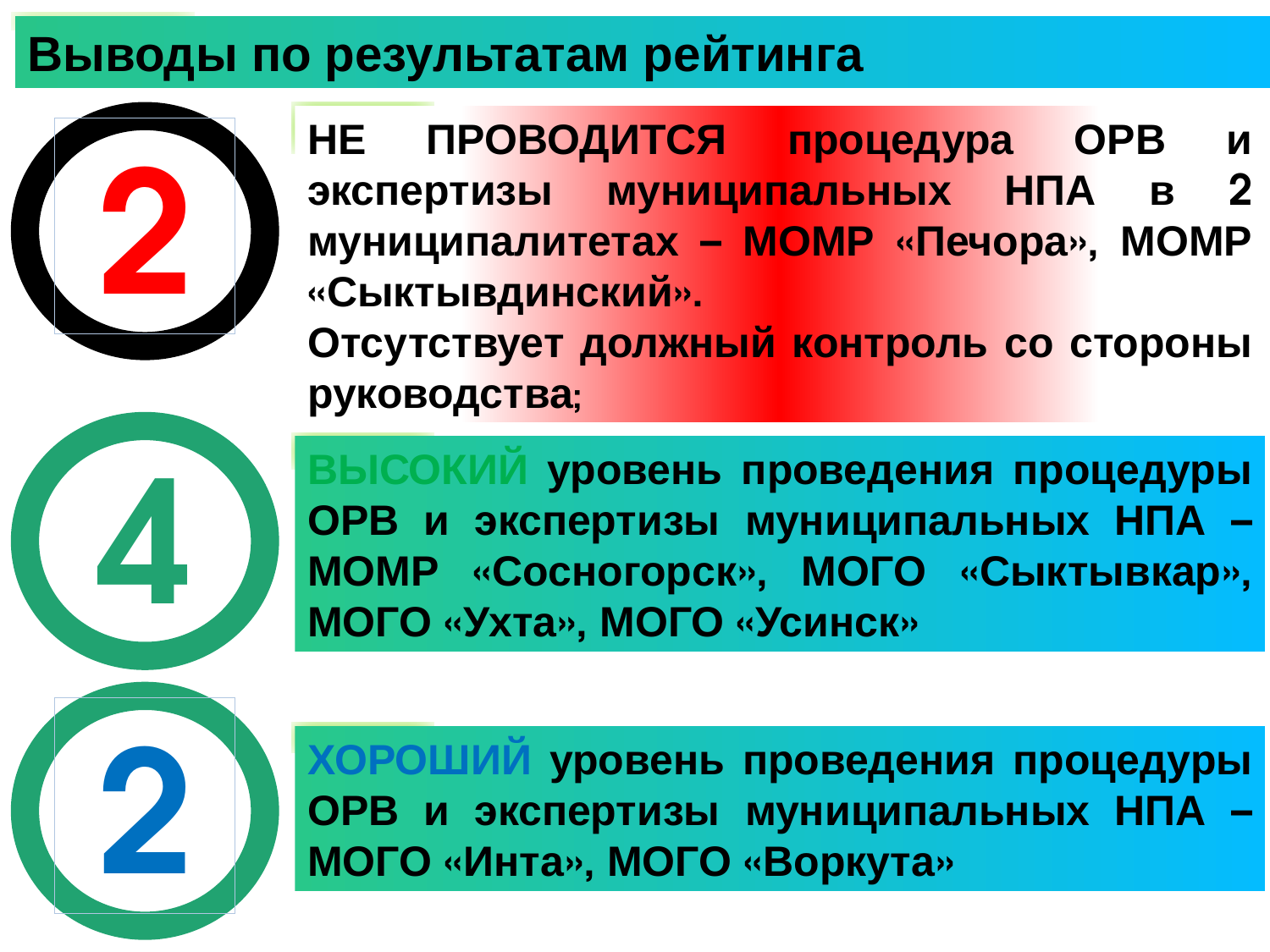

Выводы по результатам рейтинга
НЕ ПРОВОДИТСЯ процедура ОРВ и экспертизы муниципальных НПА в 2 муниципалитетах – МОМР «Печора», МОМР «Сыктывдинский».
Отсутствует должный контроль со стороны руководства;

2

4
ВЫСОКИЙ уровень проведения процедуры ОРВ и экспертизы муниципальных НПА – МОМР «Сосногорск», МОГО «Сыктывкар», МОГО «Ухта», МОГО «Усинск»

2
ХОРОШИЙ уровень проведения процедуры ОРВ и экспертизы муниципальных НПА – МОГО «Инта», МОГО «Воркута»